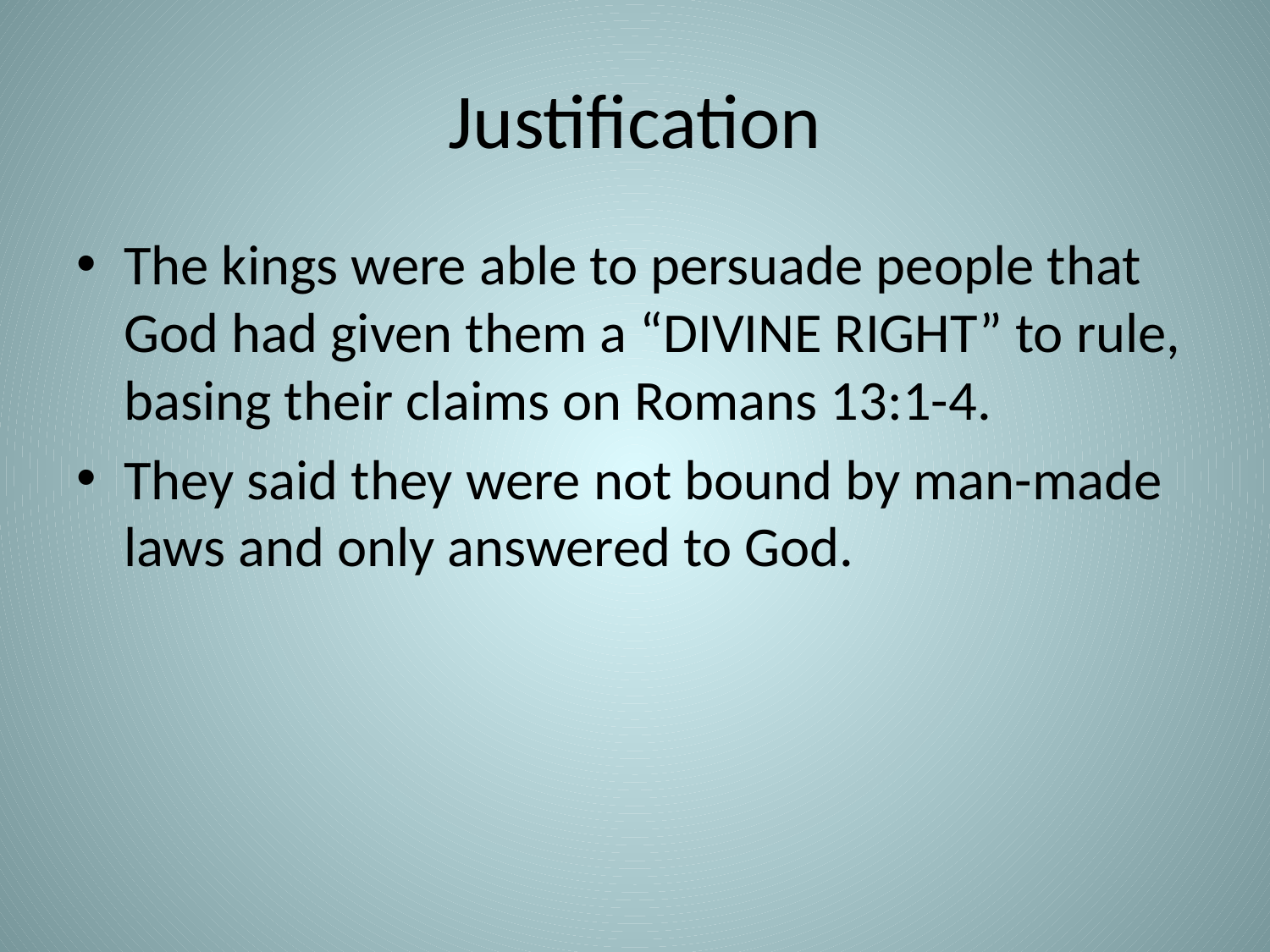

# Justification
The kings were able to persuade people that God had given them a “DIVINE RIGHT” to rule, basing their claims on Romans 13:1-4.
They said they were not bound by man-made laws and only answered to God.